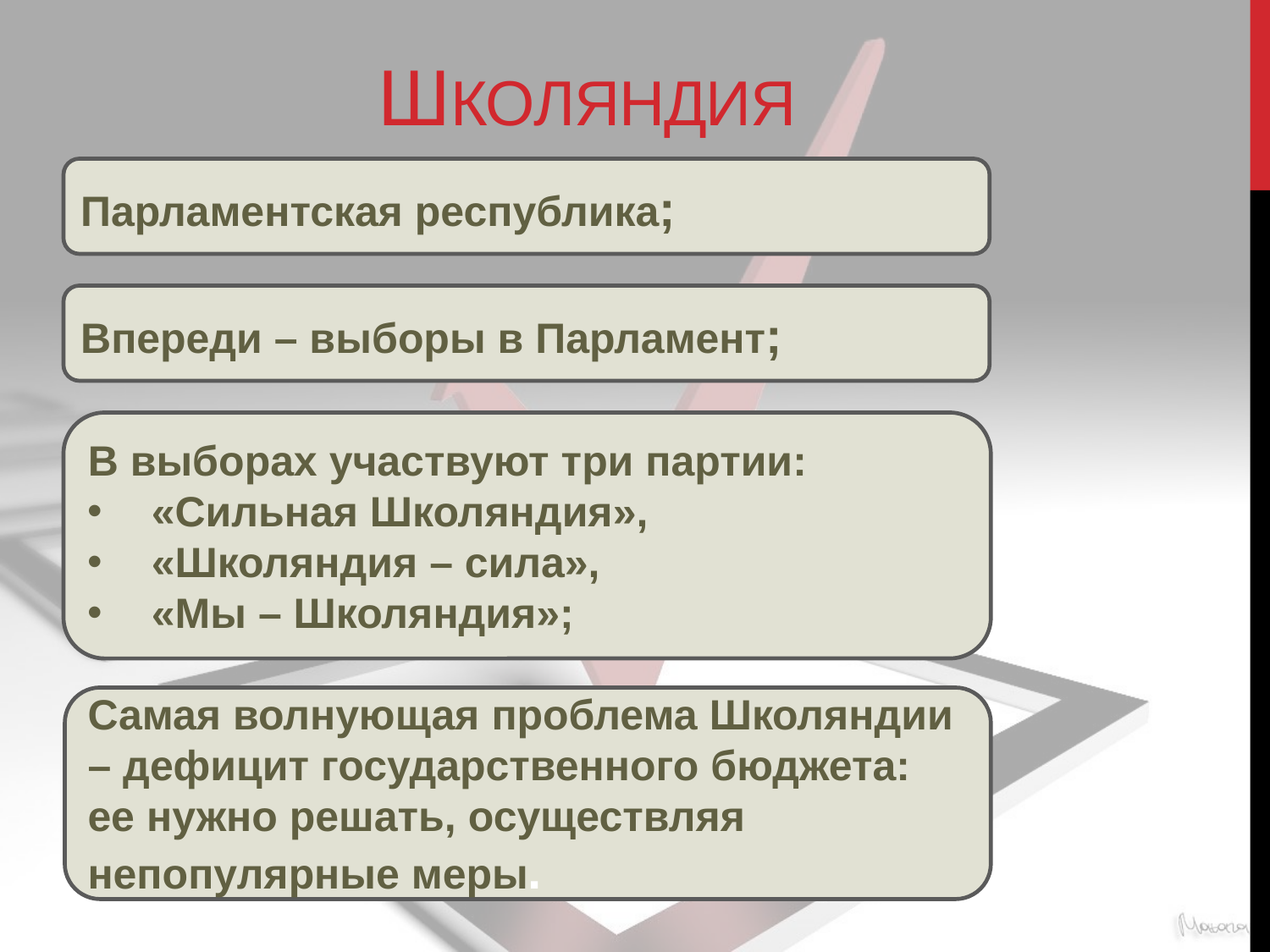

# Школяндия
Парламентская республика;
Впереди – выборы в Парламент;
В выборах участвуют три партии:
«Сильная Школяндия»,
«Школяндия – сила»,
«Мы – Школяндия»;
Самая волнующая проблема Школяндии – дефицит государственного бюджета: ее нужно решать, осуществляя непопулярные меры.